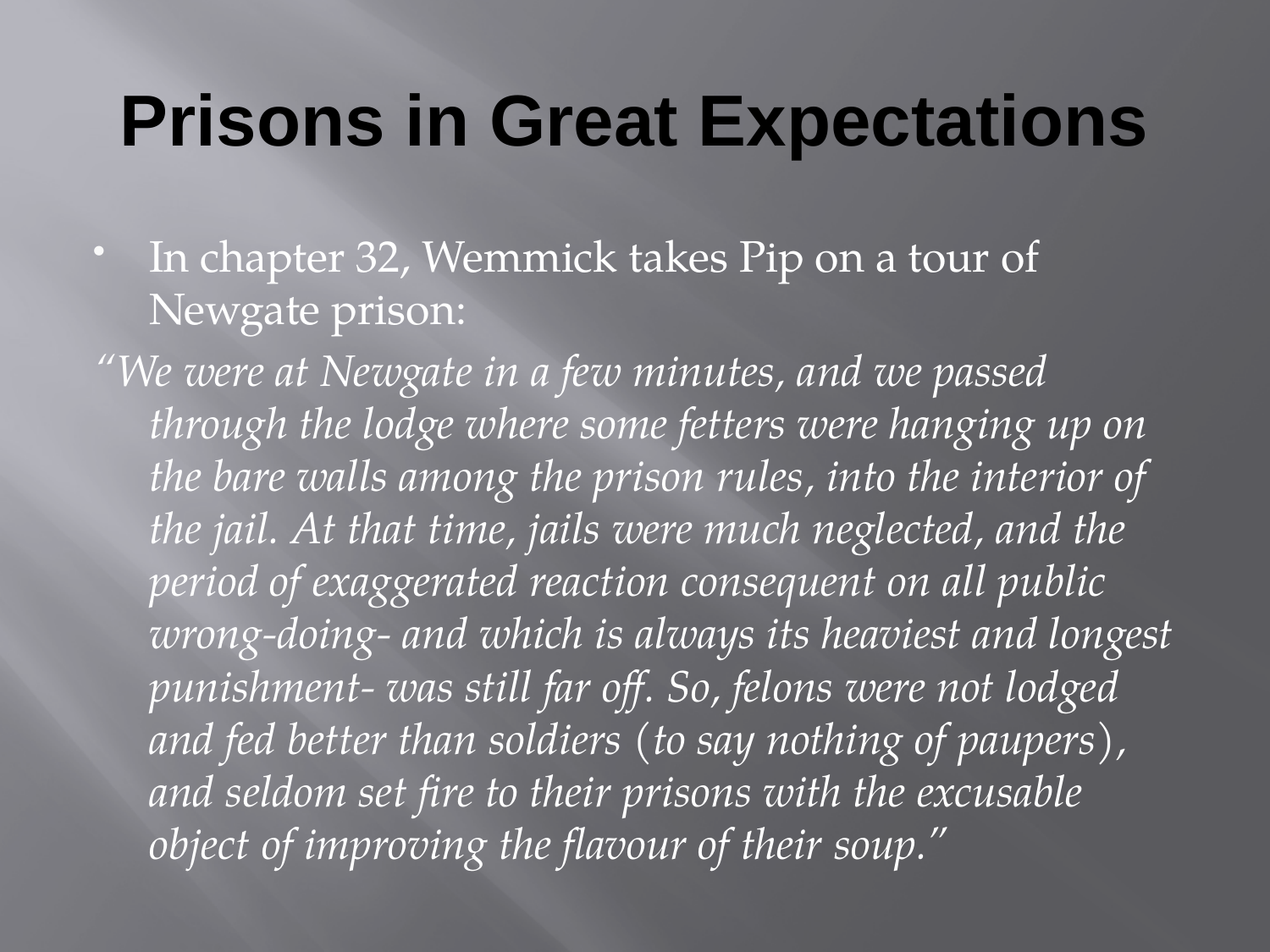

# Prisons in Great Expectations
In chapter 32, Wemmick takes Pip on a tour of Newgate prison:
“We were at Newgate in a few minutes, and we passed through the lodge where some fetters were hanging up on the bare walls among the prison rules, into the interior of the jail. At that time, jails were much neglected, and the period of exaggerated reaction consequent on all public wrong-doing- and which is always its heaviest and longest punishment- was still far off. So, felons were not lodged and fed better than soldiers (to say nothing of paupers), and seldom set fire to their prisons with the excusable object of improving the flavour of their soup.”